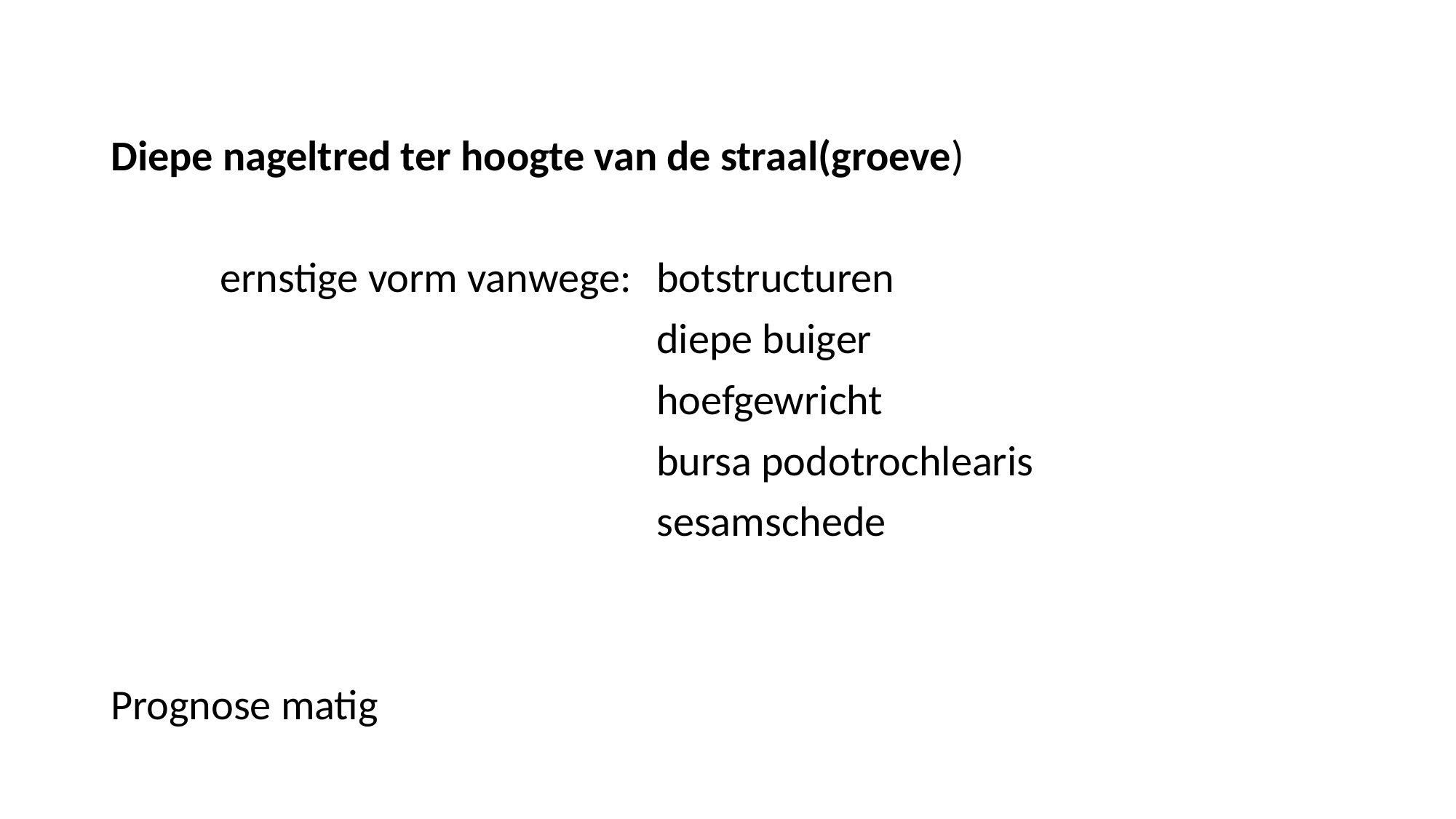

Diepe nageltred ter hoogte van de straal(groeve)

	ernstige vorm vanwege: 	botstructuren
					diepe buiger
					hoefgewricht
					bursa podotrochlearis
					sesamschede

Prognose matig